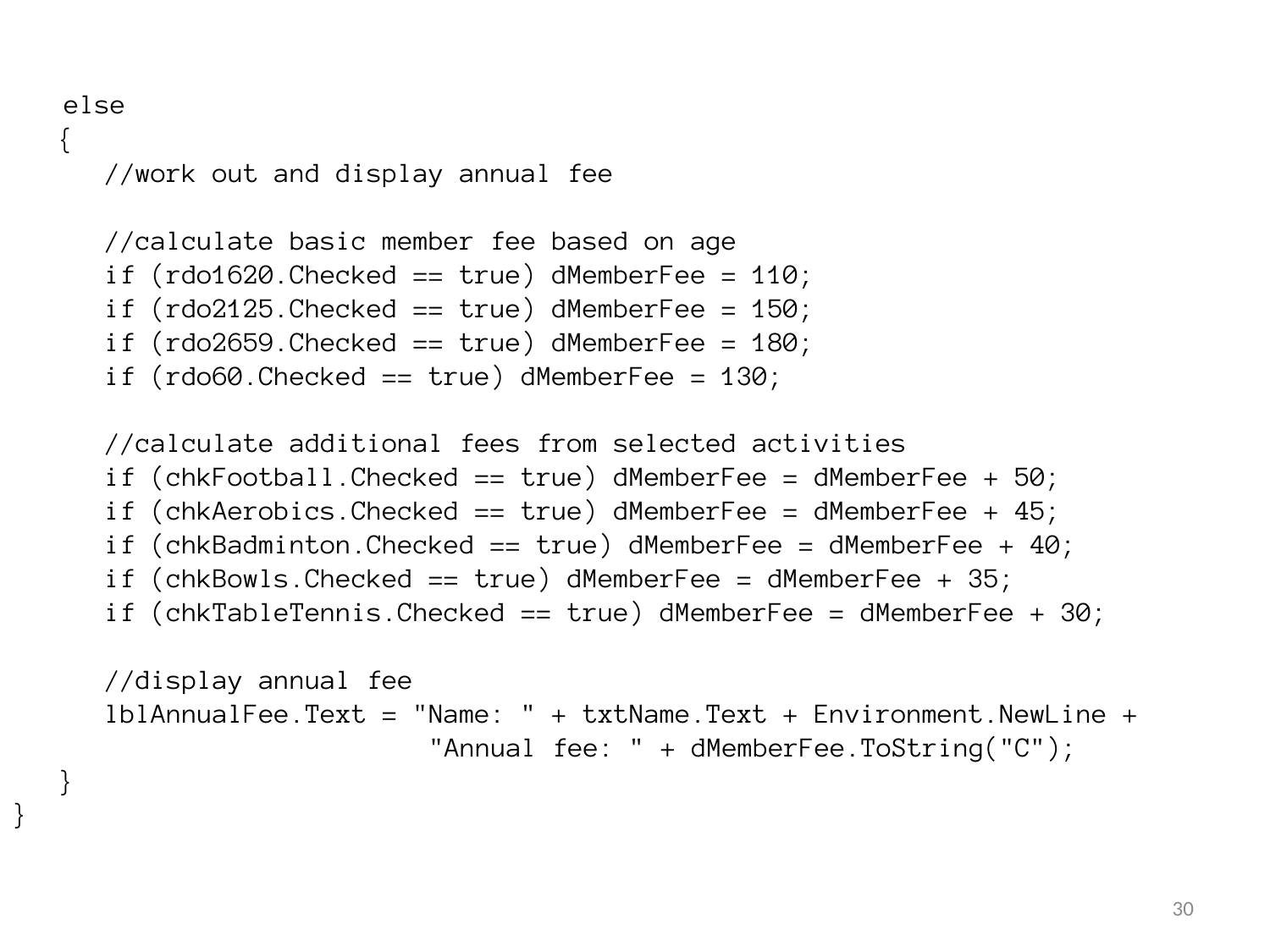

else
   {
      //work out and display annual fee

      //calculate basic member fee based on age
      if (rdo1620.Checked == true) dMemberFee = 110;
      if (rdo2125.Checked == true) dMemberFee = 150;
      if (rdo2659.Checked == true) dMemberFee = 180;
      if (rdo60.Checked == true) dMemberFee = 130;

      //calculate additional fees from selected activities
      if (chkFootball.Checked == true) dMemberFee = dMemberFee + 50;
      if (chkAerobics.Checked == true) dMemberFee = dMemberFee + 45;
      if (chkBadminton.Checked == true) dMemberFee = dMemberFee + 40;
      if (chkBowls.Checked == true) dMemberFee = dMemberFee + 35;
      if (chkTableTennis.Checked == true) dMemberFee = dMemberFee + 30;

      //display annual fee
      lblAnnualFee.Text = "Name: " + txtName.Text + Environment.NewLine +
                           "Annual fee: " + dMemberFee.ToString("C");
   }
}

30